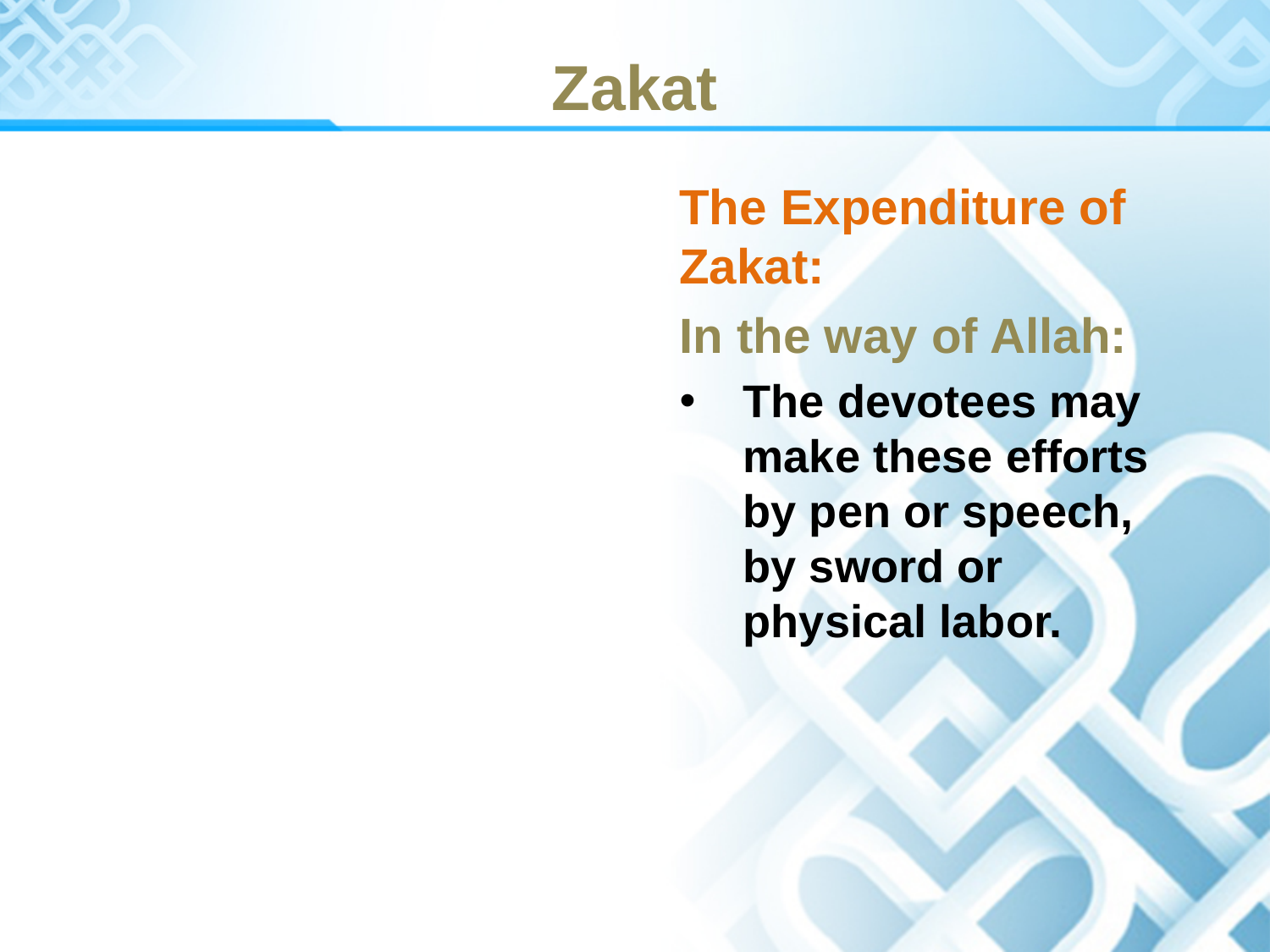

Zakat
The Expenditure of Zakat:
In the way of Allah:
The devotees may make these efforts by pen or speech, by sword or physical labor.